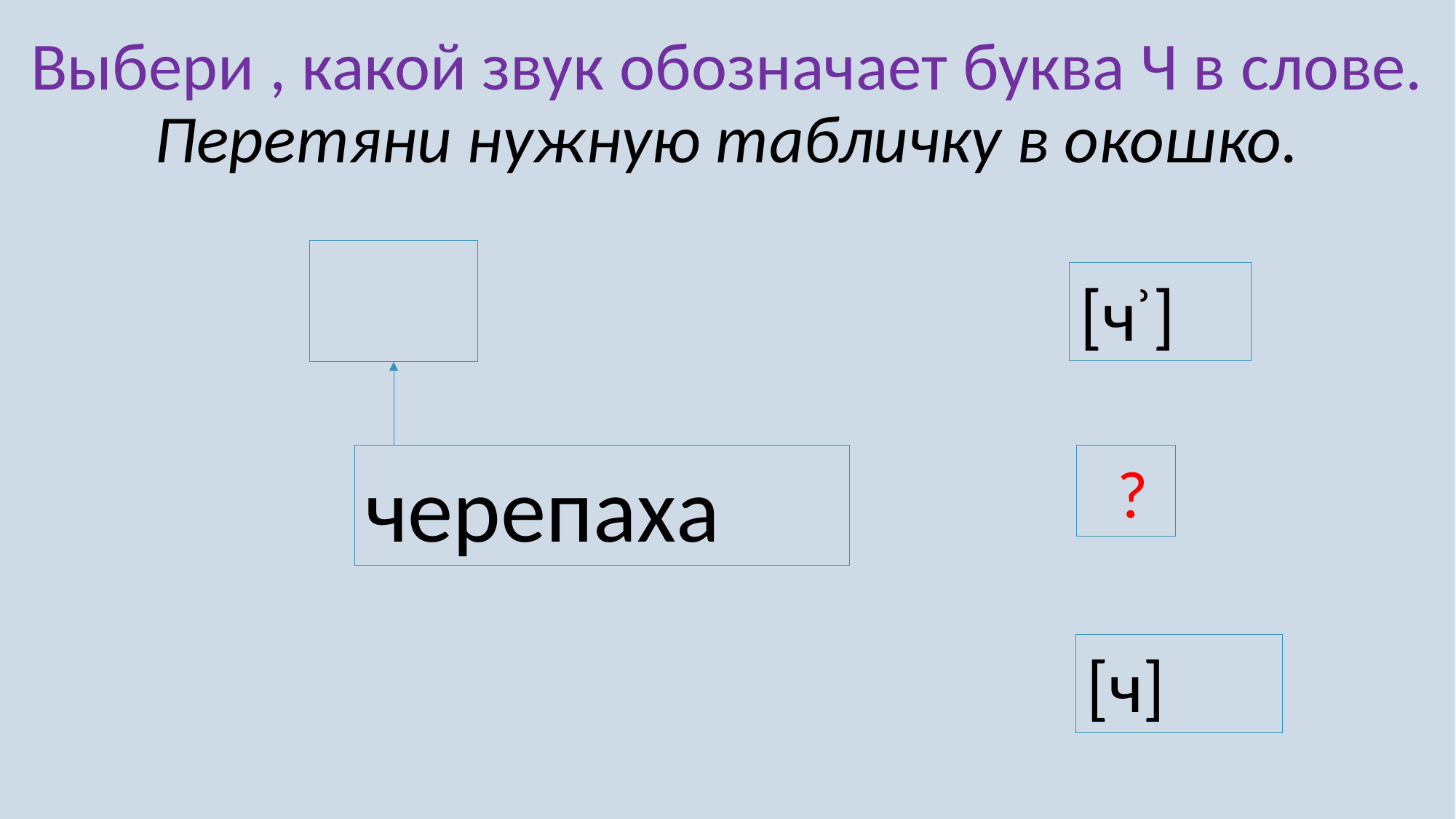

# Выбери , какой звук обозначает буква Ч в слове. Перетяни нужную табличку в окошко.

[чʾ]
черепаха
  ?
[ч]